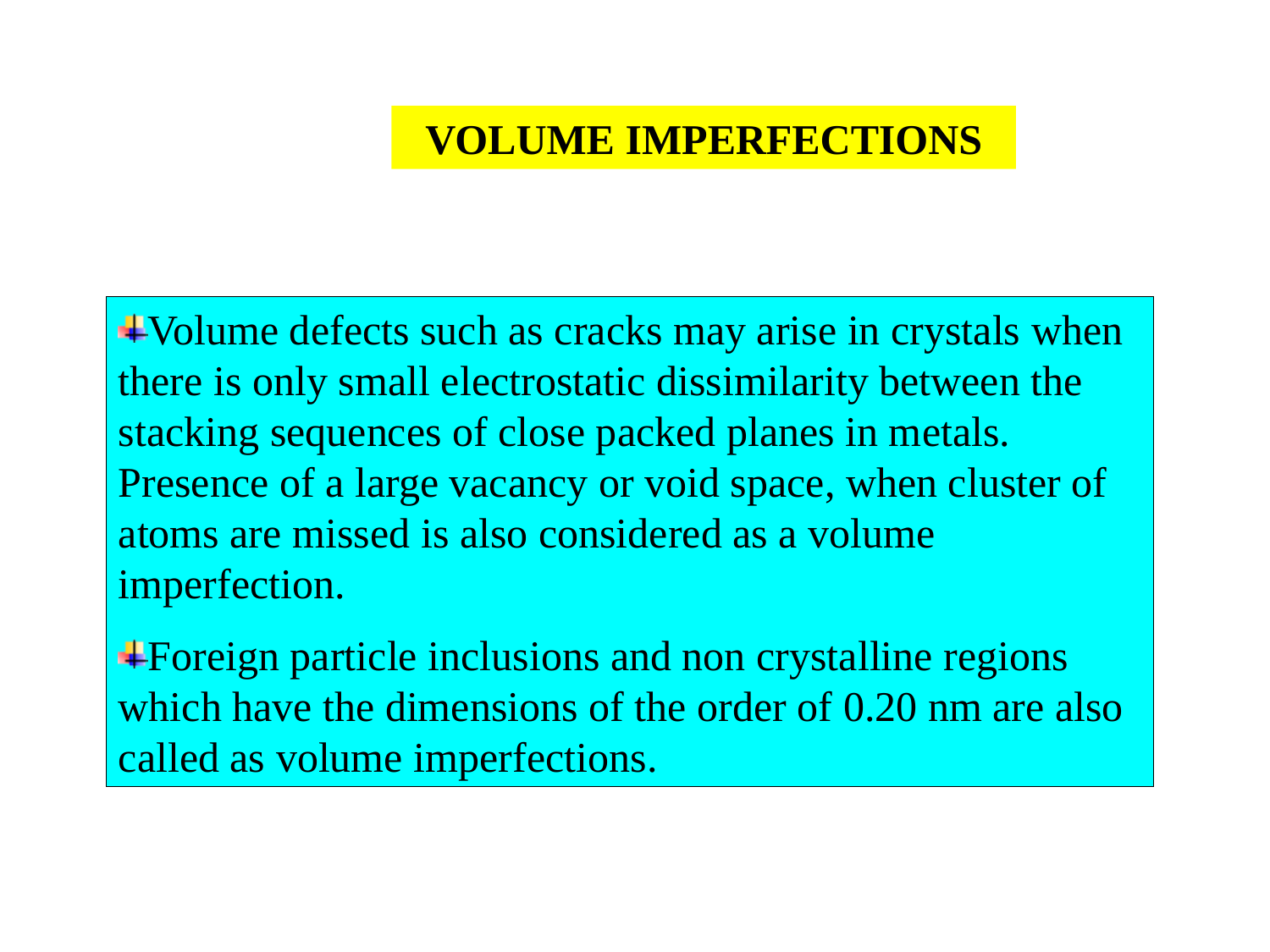

VOLUME IMPERFECTIONS
Volume defects such as cracks may arise in crystals when there is only small electrostatic dissimilarity between the stacking sequences of close packed planes in metals. Presence of a large vacancy or void space, when cluster of atoms are missed is also considered as a volume imperfection.
Foreign particle inclusions and non crystalline regions which have the dimensions of the order of 0.20 nm are also called as volume imperfections.